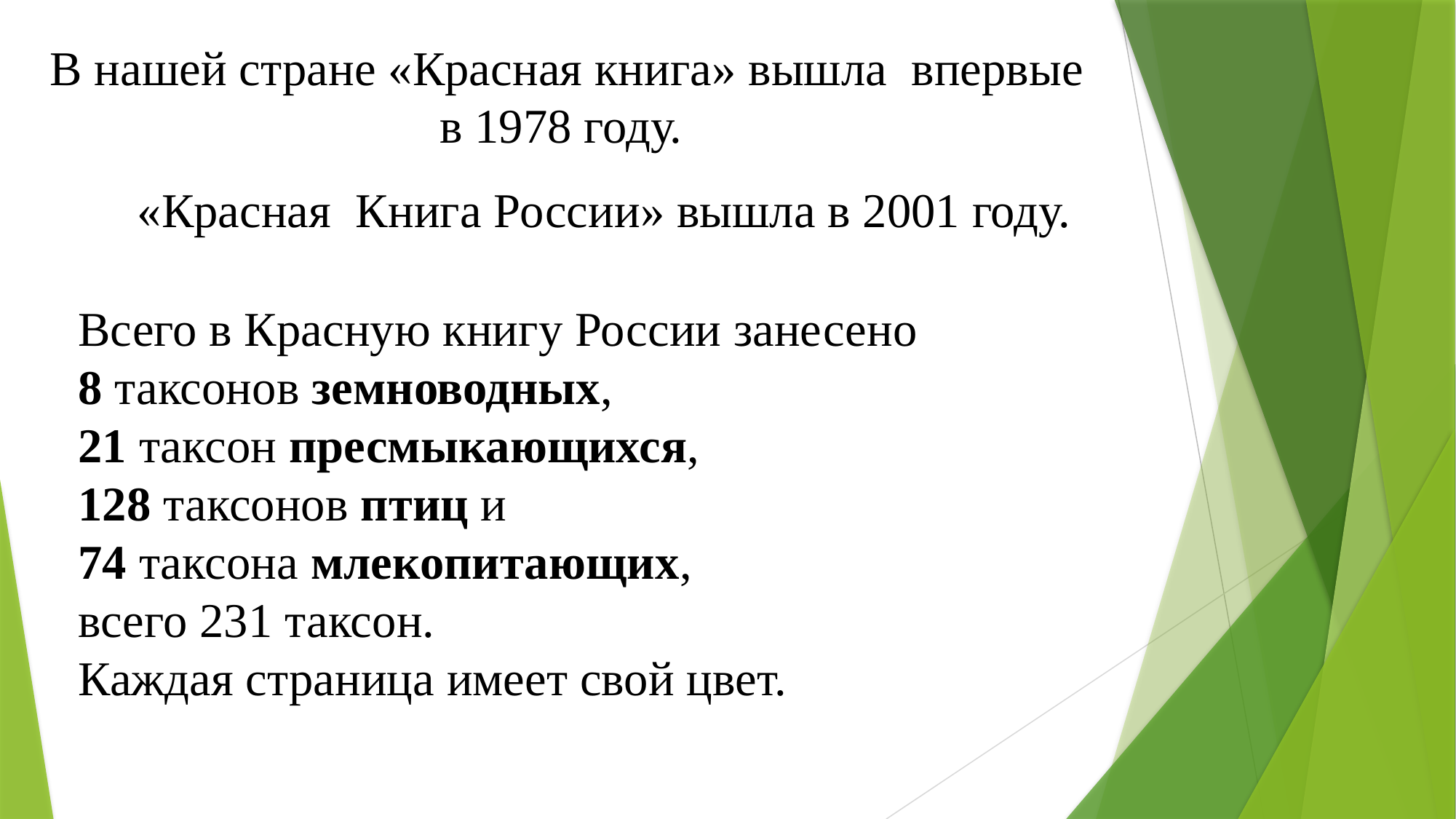

В нашей стране «Красная книга» вышла  впервые в 1978 году.
	«Красная  Книга России» вышла в 2001 году.
Всего в Красную книгу России занесено 8 таксонов земноводных,
21 таксон пресмыкающихся,
128 таксонов птиц и
74 таксона млекопитающих,
всего 231 таксон.
Каждая страница имеет свой цвет.